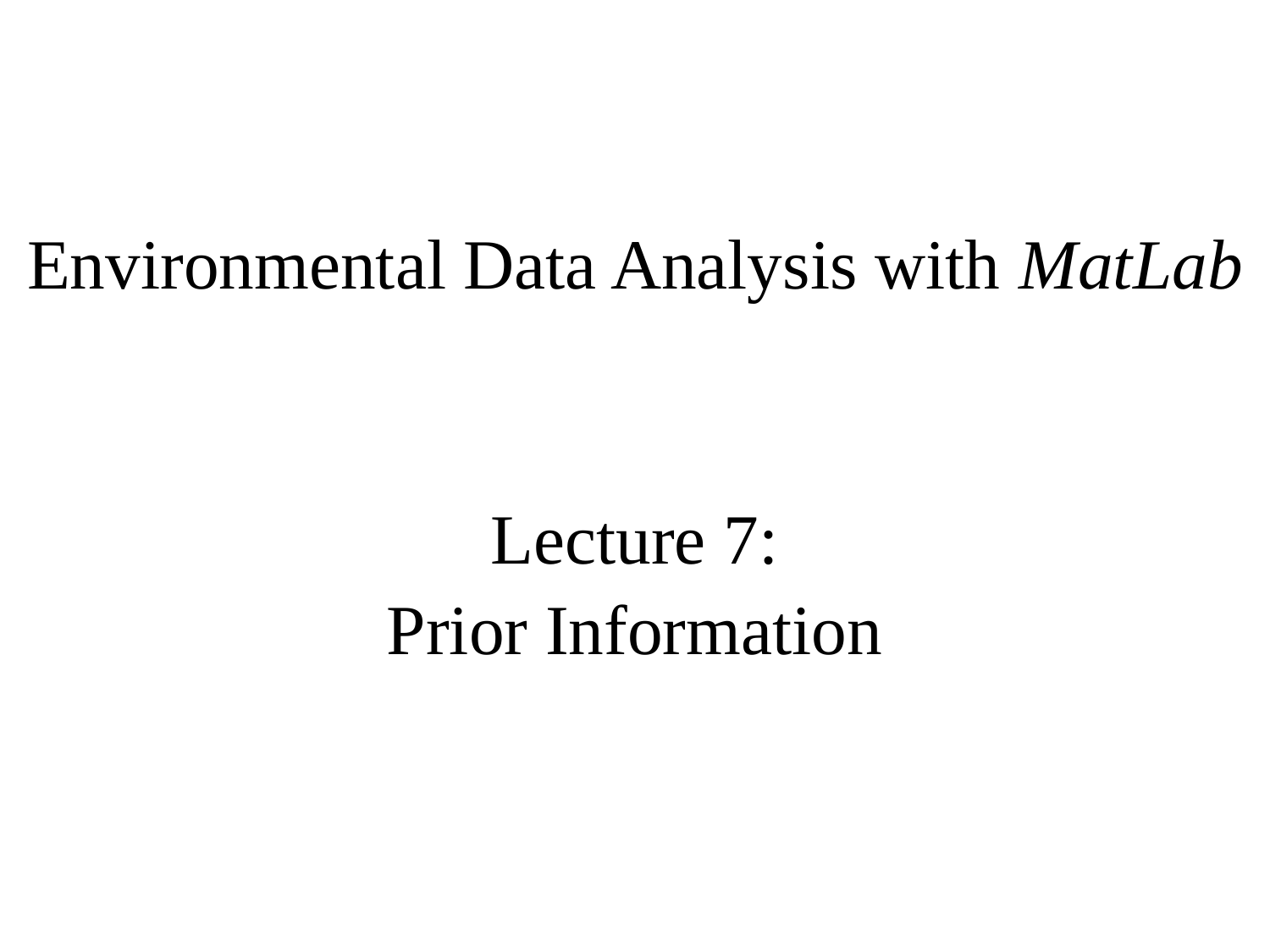

Environmental Data Analysis with MatLab
Lecture 7:
Prior Information